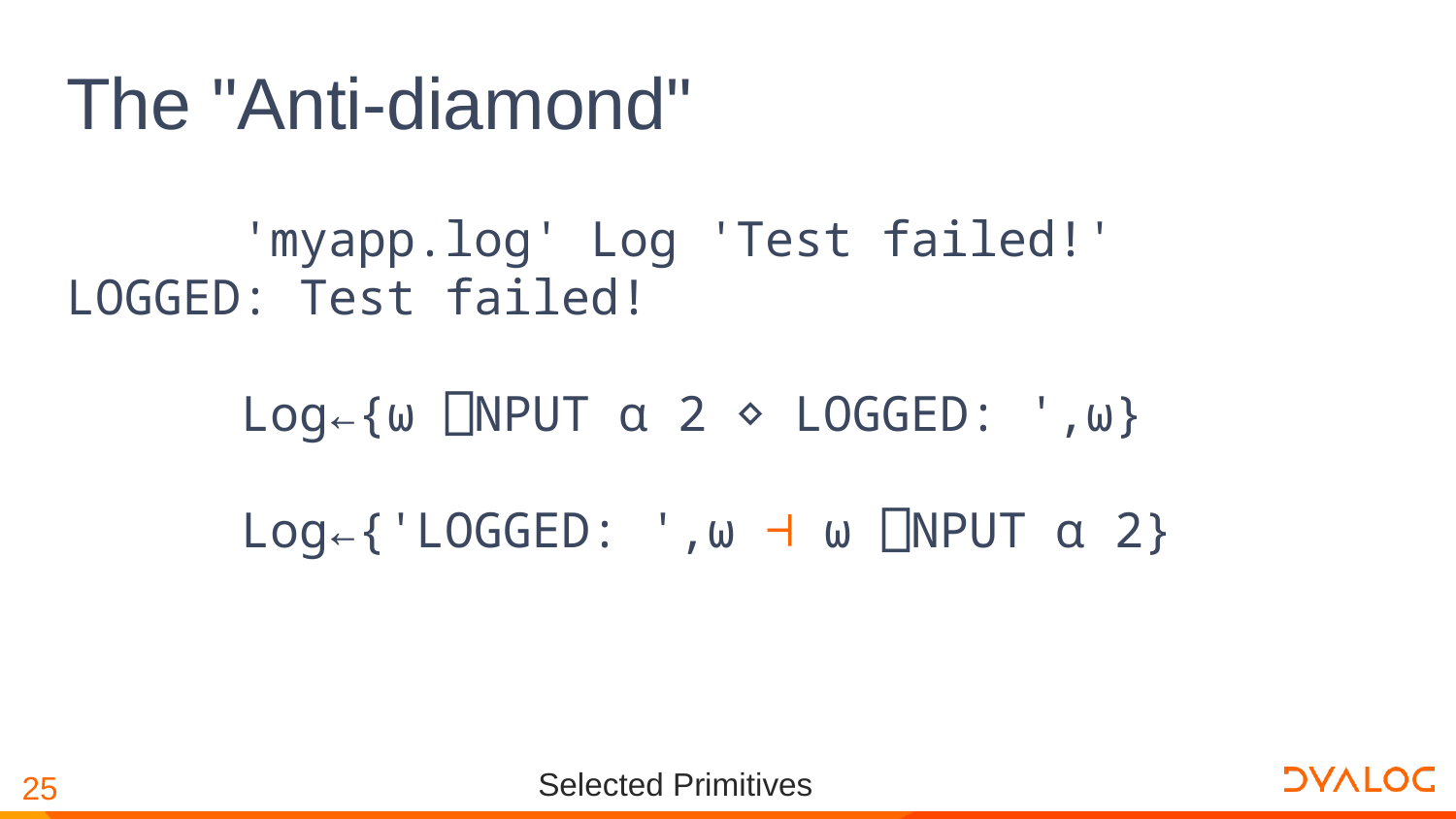

# The "Anti-diamond"
      'myapp.log' Log 'Test failed!'
LOGGED: Test failed!

      Log←{⍵ ⎕NPUT ⍺ 2 ⋄ LOGGED: ',⍵}

      Log←{'LOGGED: ',⍵ ⊣ ⍵ ⎕NPUT ⍺ 2}